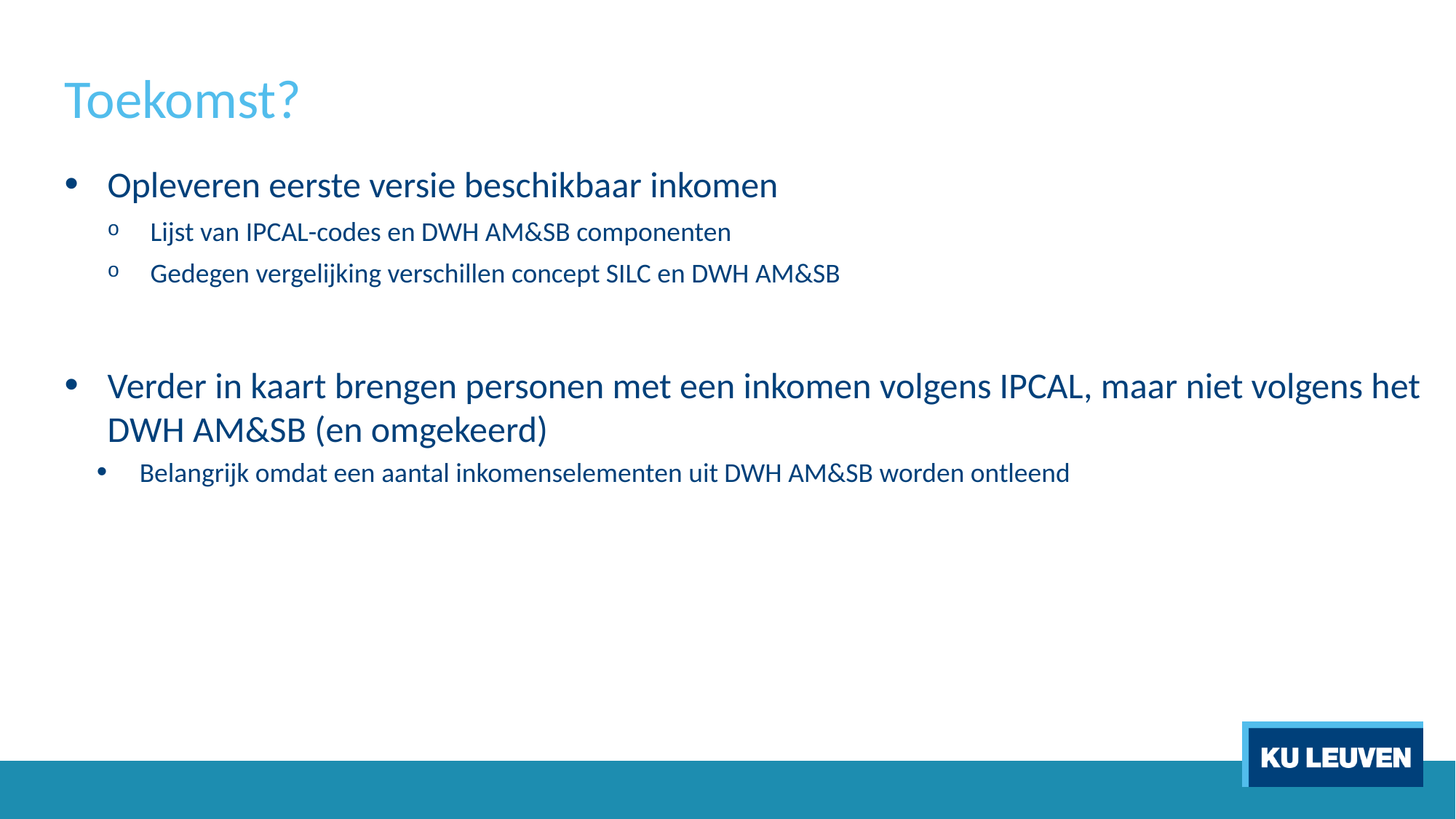

# Toekomst?
Opleveren eerste versie beschikbaar inkomen
Lijst van IPCAL-codes en DWH AM&SB componenten
Gedegen vergelijking verschillen concept SILC en DWH AM&SB

Verder in kaart brengen personen met een inkomen volgens IPCAL, maar niet volgens het DWH AM&SB (en omgekeerd)
Belangrijk omdat een aantal inkomenselementen uit DWH AM&SB worden ontleend